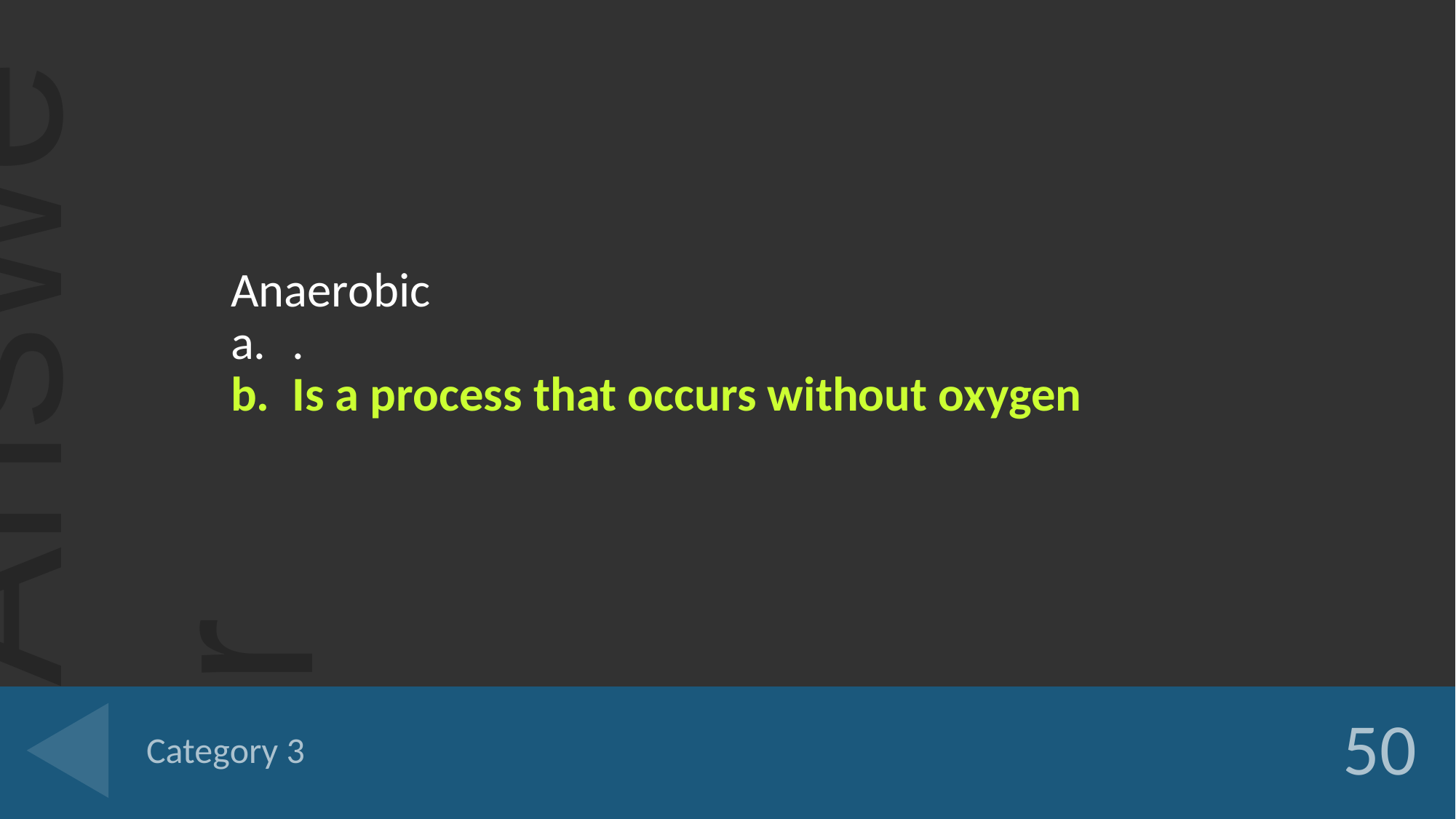

Anaerobic
.
Is a process that occurs without oxygen
# Category 3
50